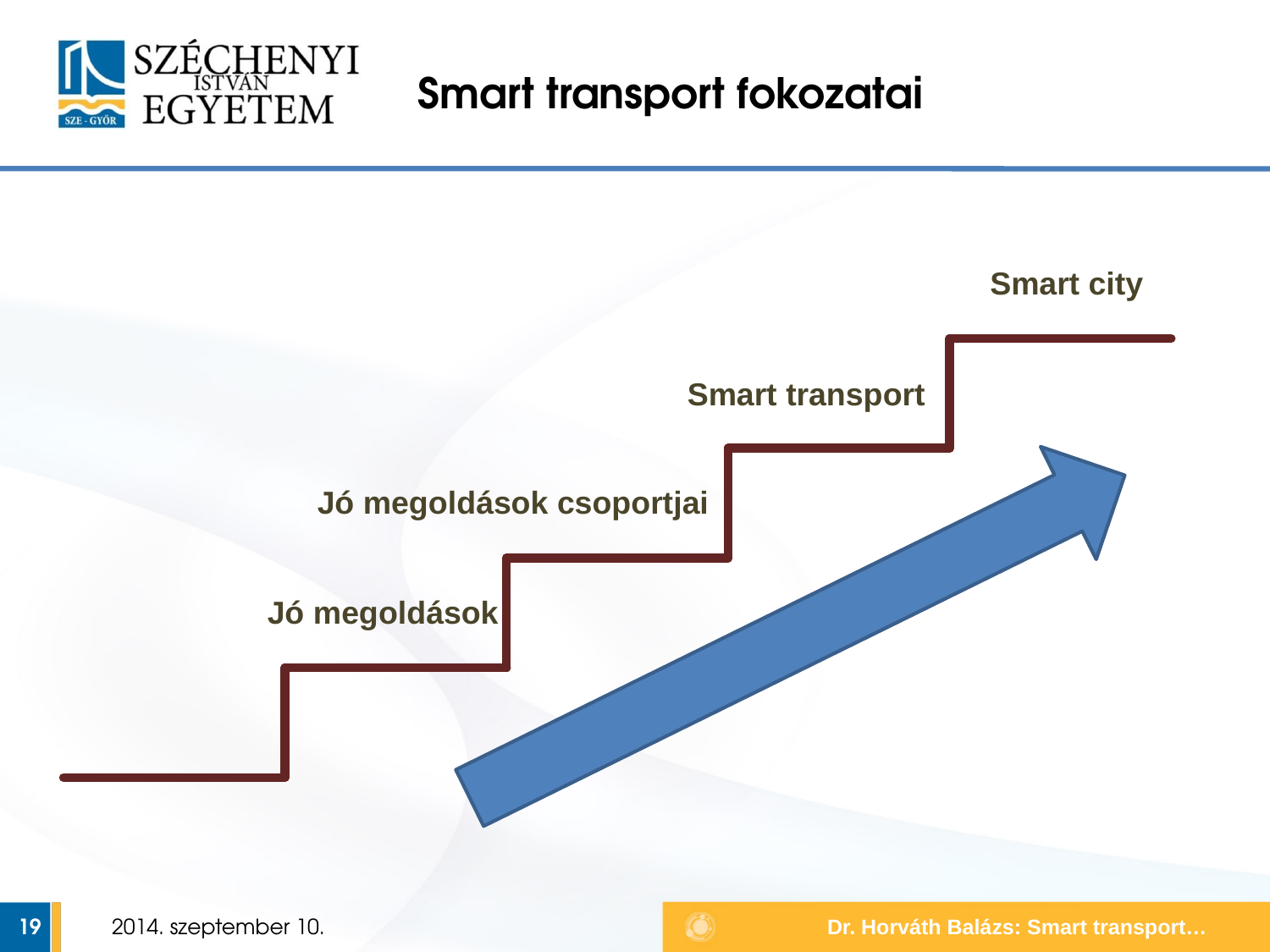

# Smart transport fokozatai
Smart city
Smart transport
Jó megoldások csoportjai

Jó megoldások
19
2014. szeptember 10.
Dr. Horváth Balázs: Smart transport…